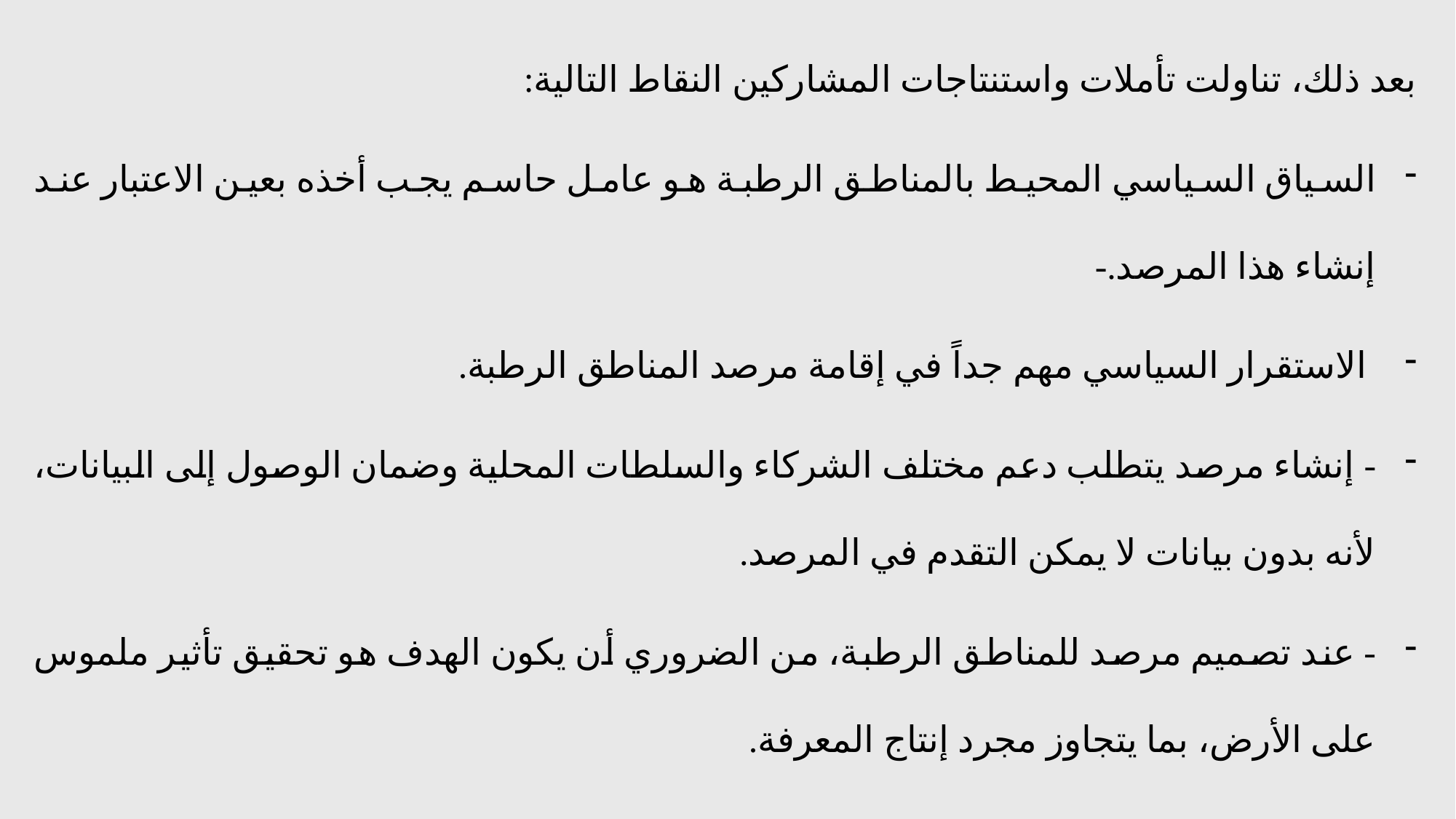

بعد ذلك، تناولت تأملات واستنتاجات المشاركين النقاط التالية:
السياق السياسي المحيط بالمناطق الرطبة هو عامل حاسم يجب أخذه بعين الاعتبار عند إنشاء هذا المرصد.-
 الاستقرار السياسي مهم جداً في إقامة مرصد المناطق الرطبة.
- إنشاء مرصد يتطلب دعم مختلف الشركاء والسلطات المحلية وضمان الوصول إلى البيانات، لأنه بدون بيانات لا يمكن التقدم في المرصد.
- عند تصميم مرصد للمناطق الرطبة، من الضروري أن يكون الهدف هو تحقيق تأثير ملموس على الأرض، بما يتجاوز مجرد إنتاج المعرفة.